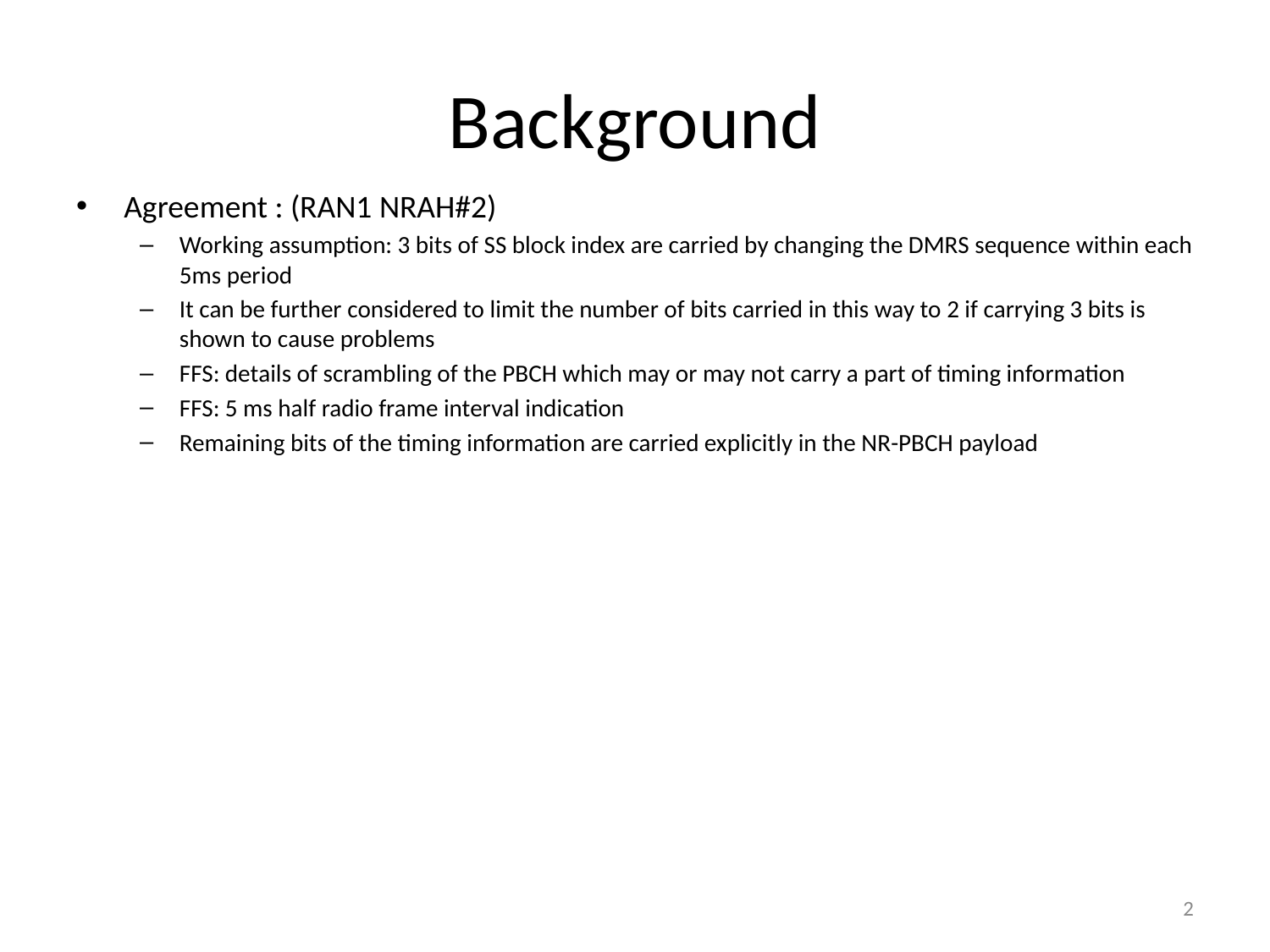

# Background
Agreement : (RAN1 NRAH#2)
Working assumption: 3 bits of SS block index are carried by changing the DMRS sequence within each 5ms period
It can be further considered to limit the number of bits carried in this way to 2 if carrying 3 bits is shown to cause problems
FFS: details of scrambling of the PBCH which may or may not carry a part of timing information
FFS: 5 ms half radio frame interval indication
Remaining bits of the timing information are carried explicitly in the NR-PBCH payload

2